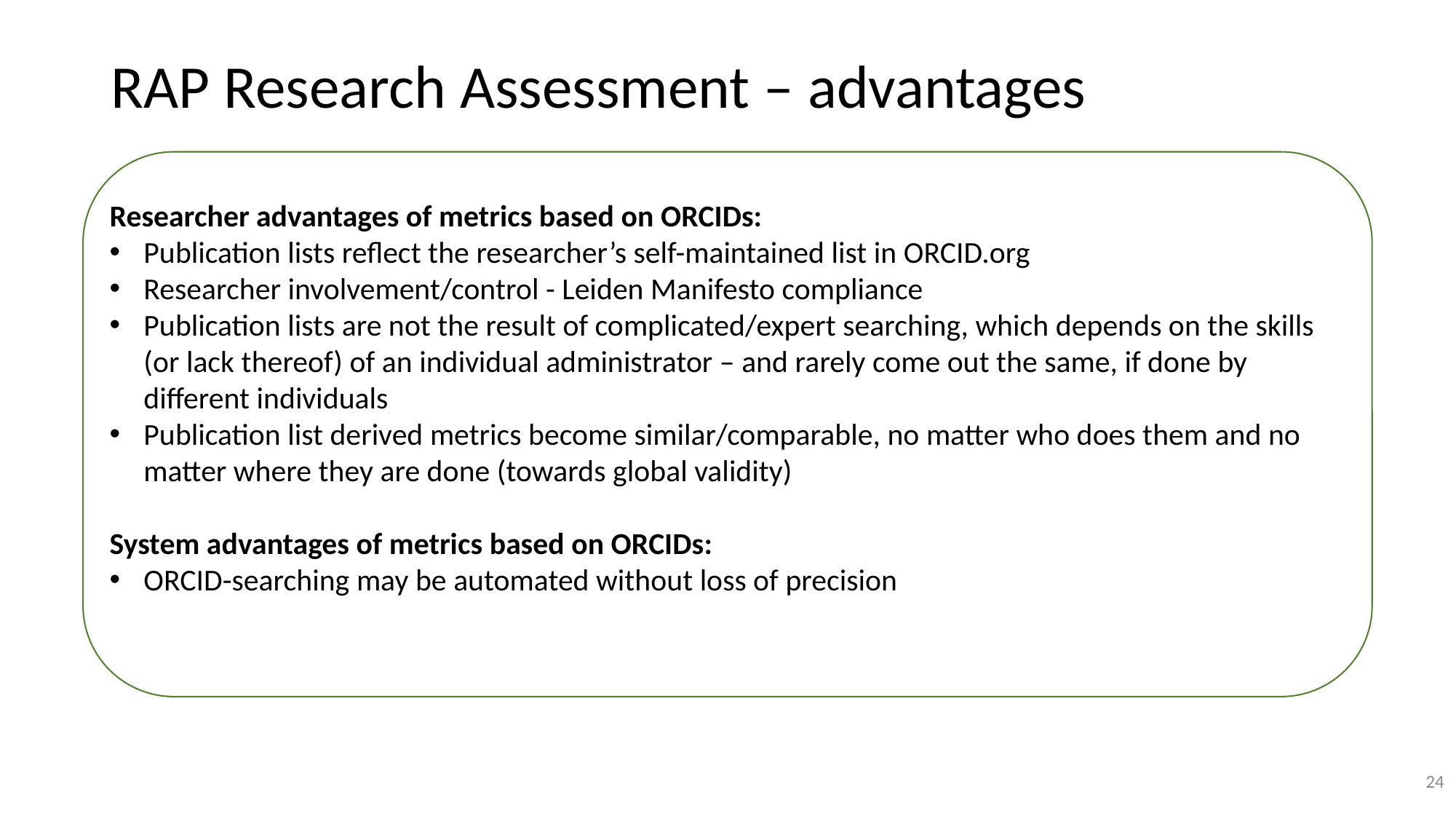

# RAP Research Assessment – advantages

Researcher advantages of metrics based on ORCIDs:
Publication lists reflect the researcher’s self-maintained list in ORCID.org
Researcher involvement/control - Leiden Manifesto compliance
Publication lists are not the result of complicated/expert searching, which depends on the skills (or lack thereof) of an individual administrator – and rarely come out the same, if done by different individuals
Publication list derived metrics become similar/comparable, no matter who does them and no matter where they are done (towards global validity)

System advantages of metrics based on ORCIDs:
ORCID-searching may be automated without loss of precision

24